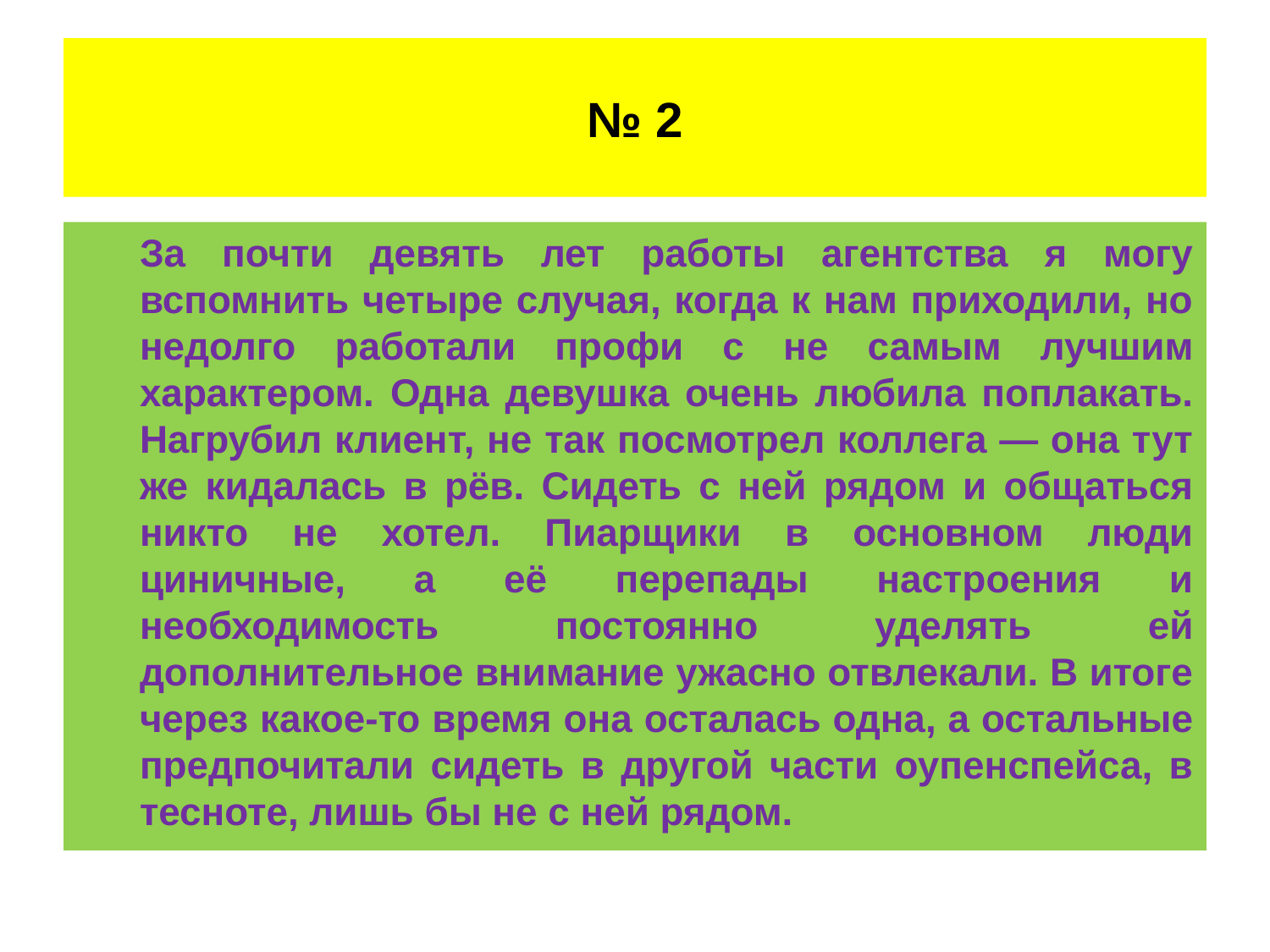

# № 2
За почти девять лет работы агентства я могу вспомнить четыре случая, когда к нам приходили, но недолго работали профи с не самым лучшим характером. Одна девушка очень любила поплакать. Нагрубил клиент, не так посмотрел коллега — она тут же кидалась в рёв. Сидеть с ней рядом и общаться никто не хотел. Пиарщики в основном люди циничные, а её перепады настроения и необходимость постоянно уделять ей дополнительное внимание ужасно отвлекали. В итоге через какое-то время она осталась одна, а остальные предпочитали сидеть в другой части оупенспейса, в тесноте, лишь бы не с ней рядом.